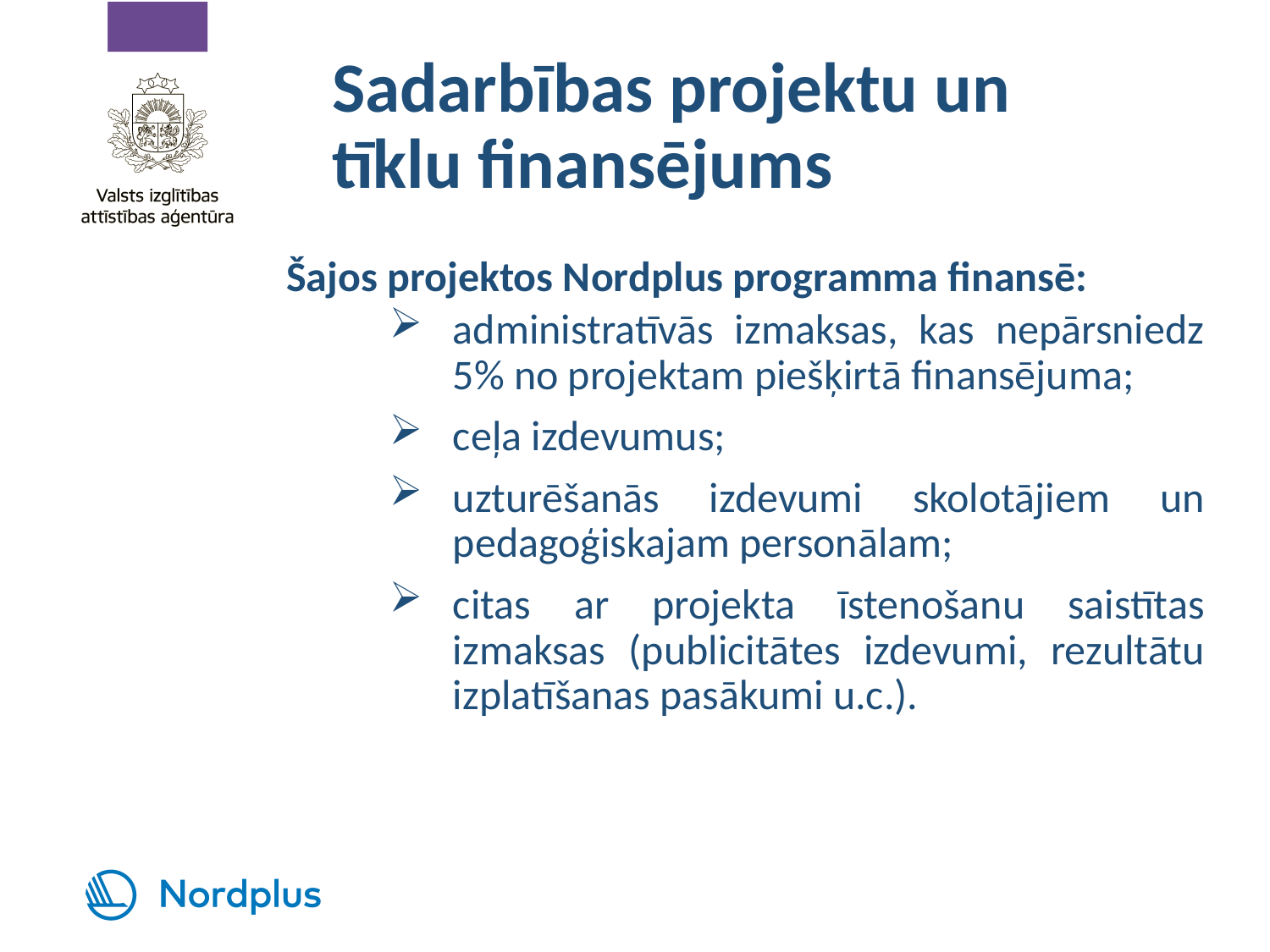

# Sadarbības projektu un   tīklu finansējums
Šajos projektos Nordplus programma finansē:
administratīvās izmaksas, kas nepārsniedz 5% no projektam piešķirtā finansējuma;
ceļa izdevumus;
uzturēšanās izdevumi skolotājiem un pedagoģiskajam personālam;
citas ar projekta īstenošanu saistītas izmaksas (publicitātes izdevumi, rezultātu izplatīšanas pasākumi u.c.).